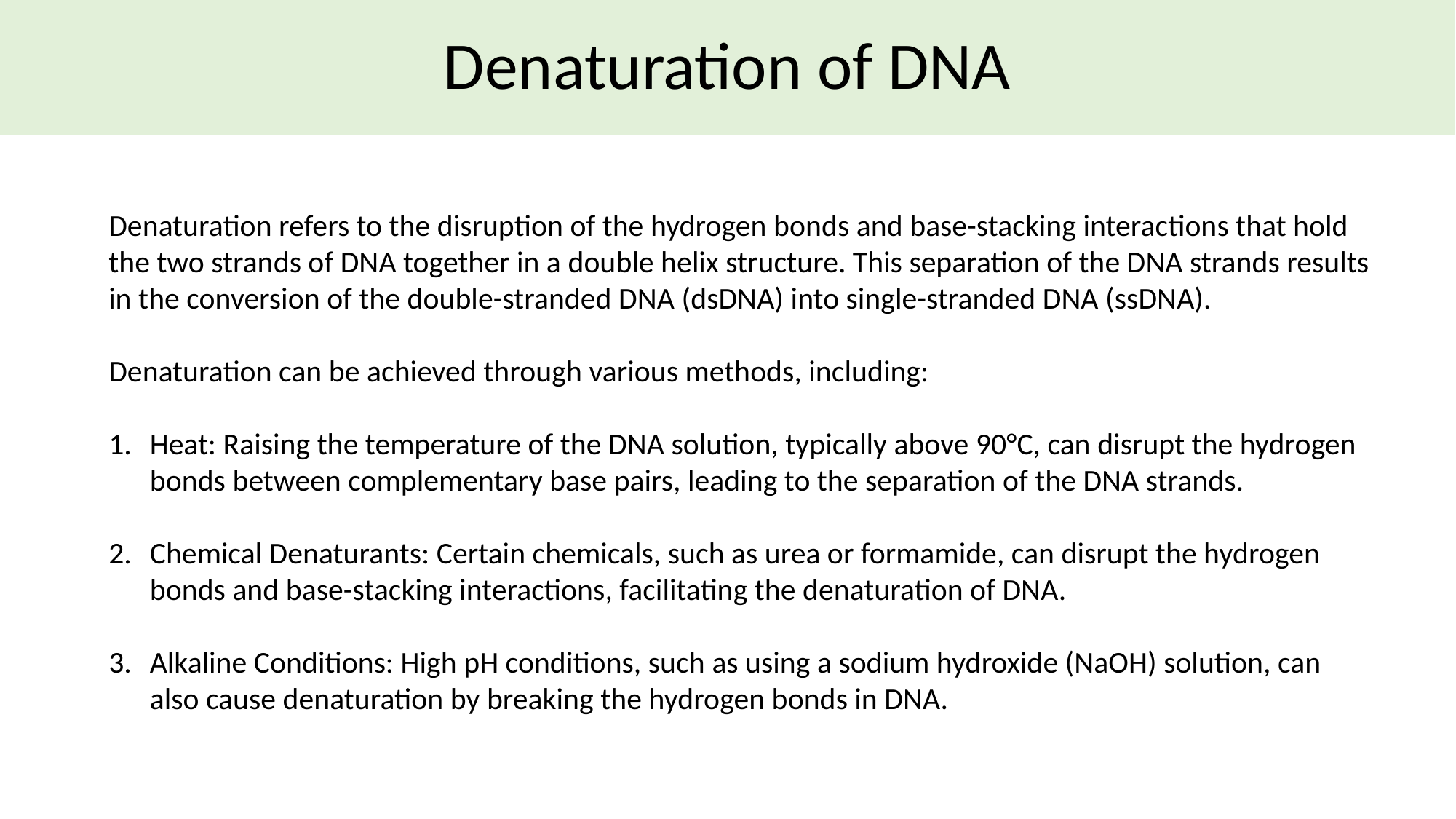

# Denaturation of DNA
Denaturation refers to the disruption of the hydrogen bonds and base-stacking interactions that hold the two strands of DNA together in a double helix structure. This separation of the DNA strands results in the conversion of the double-stranded DNA (dsDNA) into single-stranded DNA (ssDNA).

Denaturation can be achieved through various methods, including:

Heat: Raising the temperature of the DNA solution, typically above 90°C, can disrupt the hydrogen bonds between complementary base pairs, leading to the separation of the DNA strands.

Chemical Denaturants: Certain chemicals, such as urea or formamide, can disrupt the hydrogen bonds and base-stacking interactions, facilitating the denaturation of DNA.

Alkaline Conditions: High pH conditions, such as using a sodium hydroxide (NaOH) solution, can also cause denaturation by breaking the hydrogen bonds in DNA.